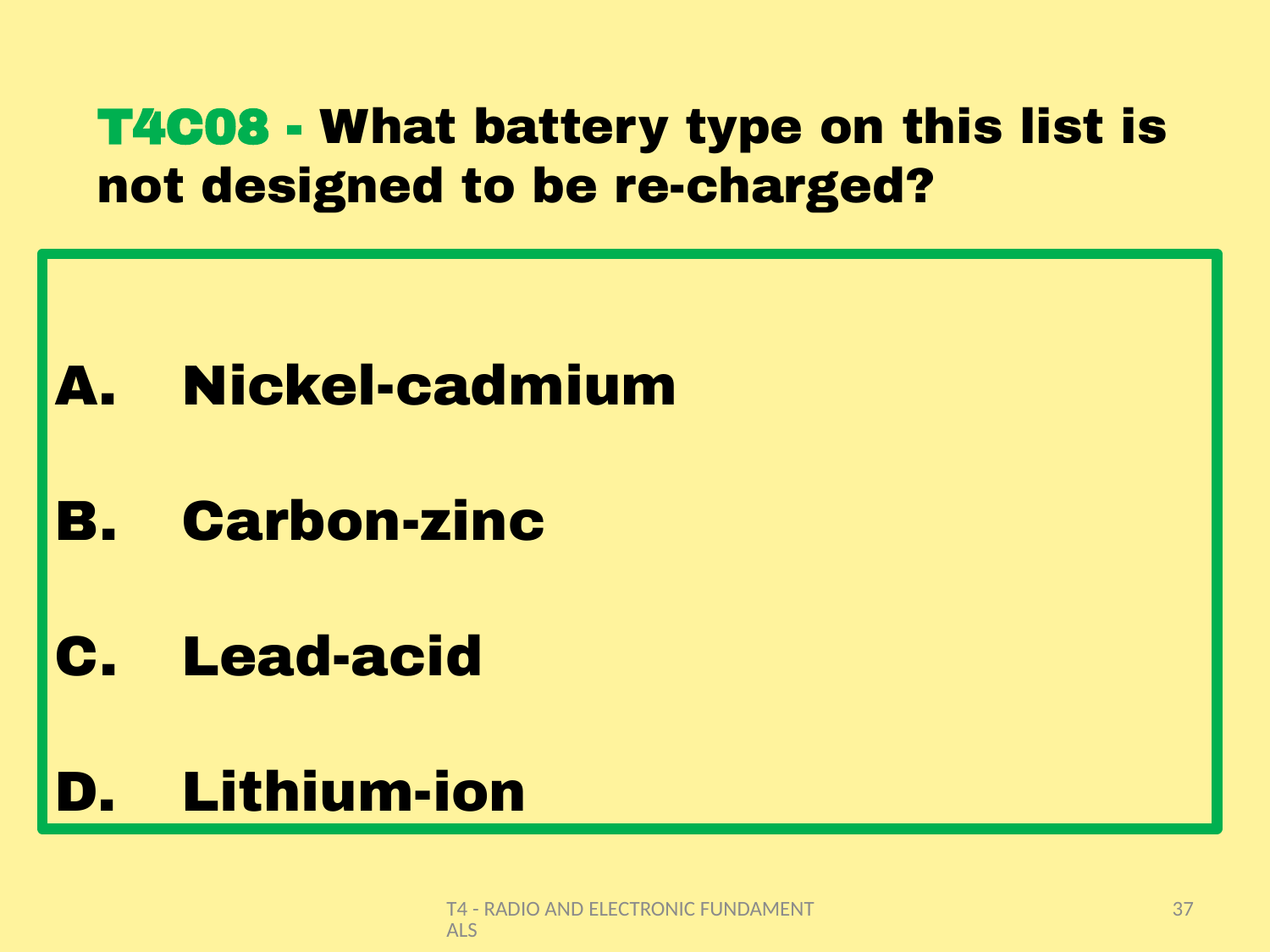

# T4C08 - What battery type on this list is not designed to be re-charged?

Nickel-cadmium
Carbon-zinc
Lead-acid
Lithium-ion
T4 - RADIO AND ELECTRONIC FUNDAMENTALS
37